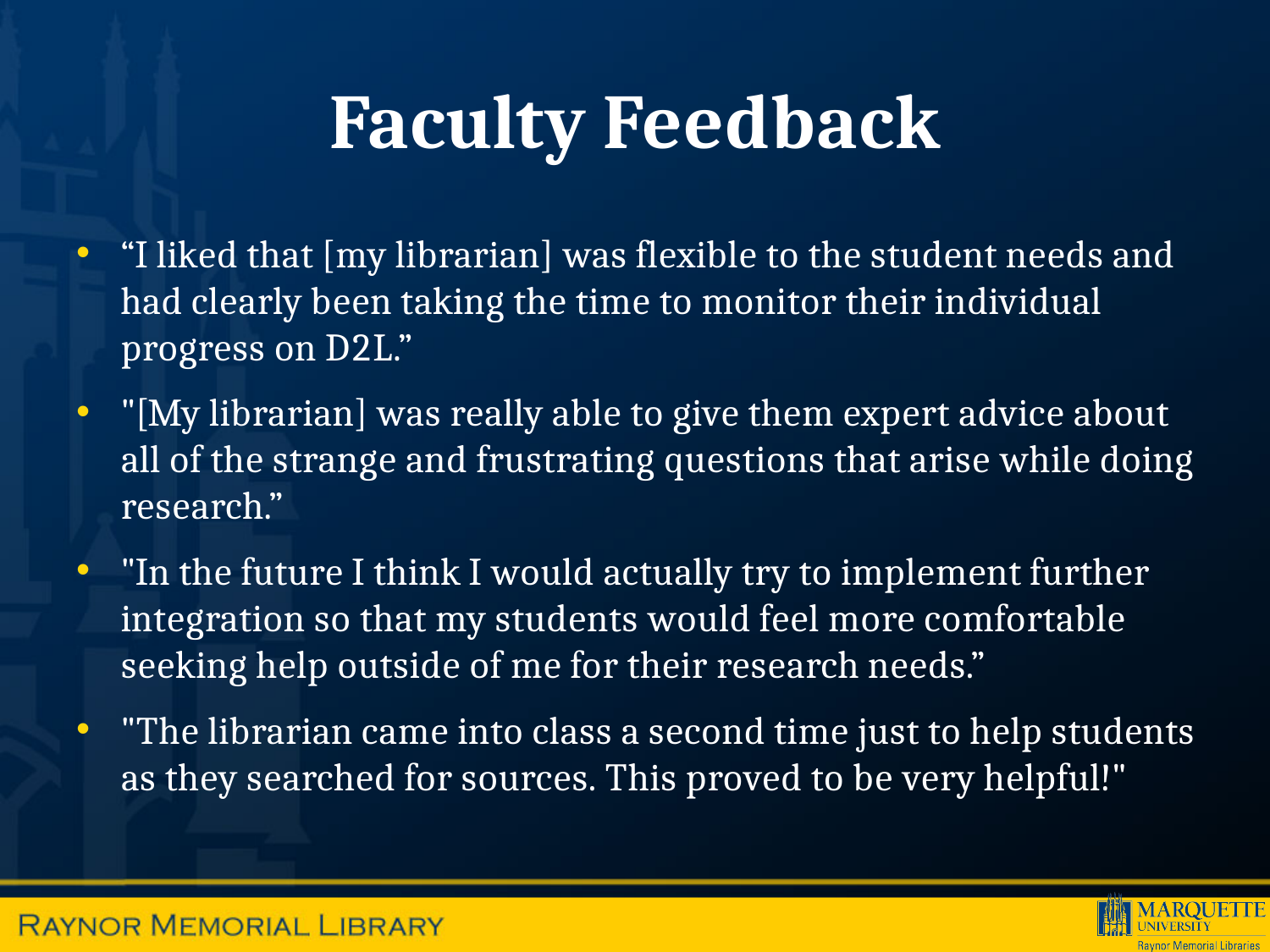

# Faculty Feedback
“I liked that [my librarian] was flexible to the student needs and had clearly been taking the time to monitor their individual progress on D2L.”
"[My librarian] was really able to give them expert advice about all of the strange and frustrating questions that arise while doing research.”
"In the future I think I would actually try to implement further integration so that my students would feel more comfortable seeking help outside of me for their research needs.”
"The librarian came into class a second time just to help students as they searched for sources. This proved to be very helpful!"